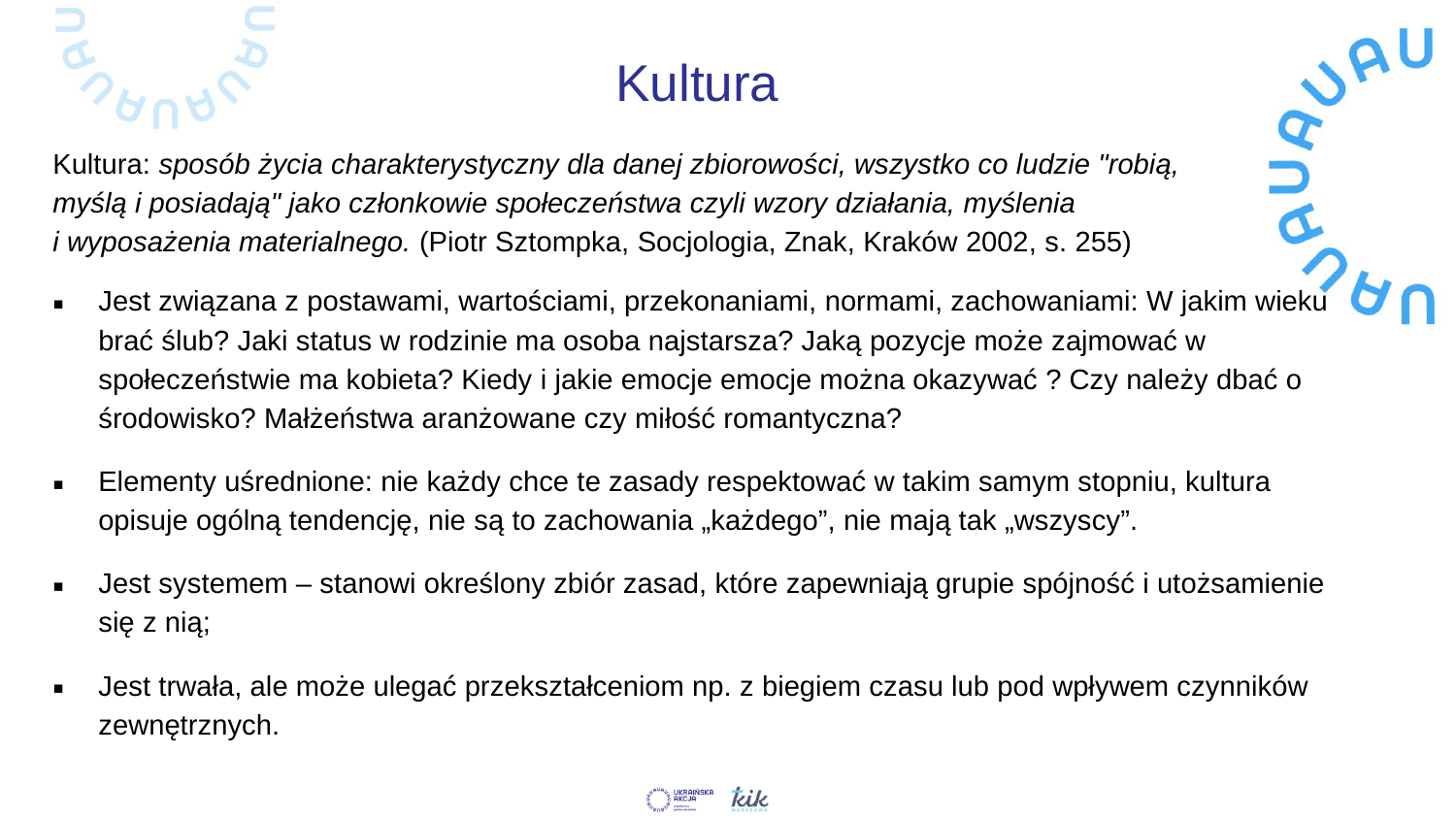

# Kultura
Kultura: sposób życia charakterystyczny dla danej zbiorowości, wszystko co ludzie "robią,
myślą i posiadają" jako członkowie społeczeństwa czyli wzory działania, myślenia
i wyposażenia materialnego. (Piotr Sztompka, Socjologia, Znak, Kraków 2002, s. 255)
Jest związana z postawami, wartościami, przekonaniami, normami, zachowaniami: W jakim wieku brać ślub? Jaki status w rodzinie ma osoba najstarsza? Jaką pozycje może zajmować w społeczeństwie ma kobieta? Kiedy i jakie emocje emocje można okazywać ? Czy należy dbać o środowisko? Małżeństwa aranżowane czy miłość romantyczna?
Elementy uśrednione: nie każdy chce te zasady respektować w takim samym stopniu, kultura opisuje ogólną tendencję, nie są to zachowania „każdego”, nie mają tak „wszyscy”.
Jest systemem – stanowi określony zbiór zasad, które zapewniają grupie spójność i utożsamienie się z nią;
Jest trwała, ale może ulegać przekształceniom np. z biegiem czasu lub pod wpływem czynników zewnętrznych.